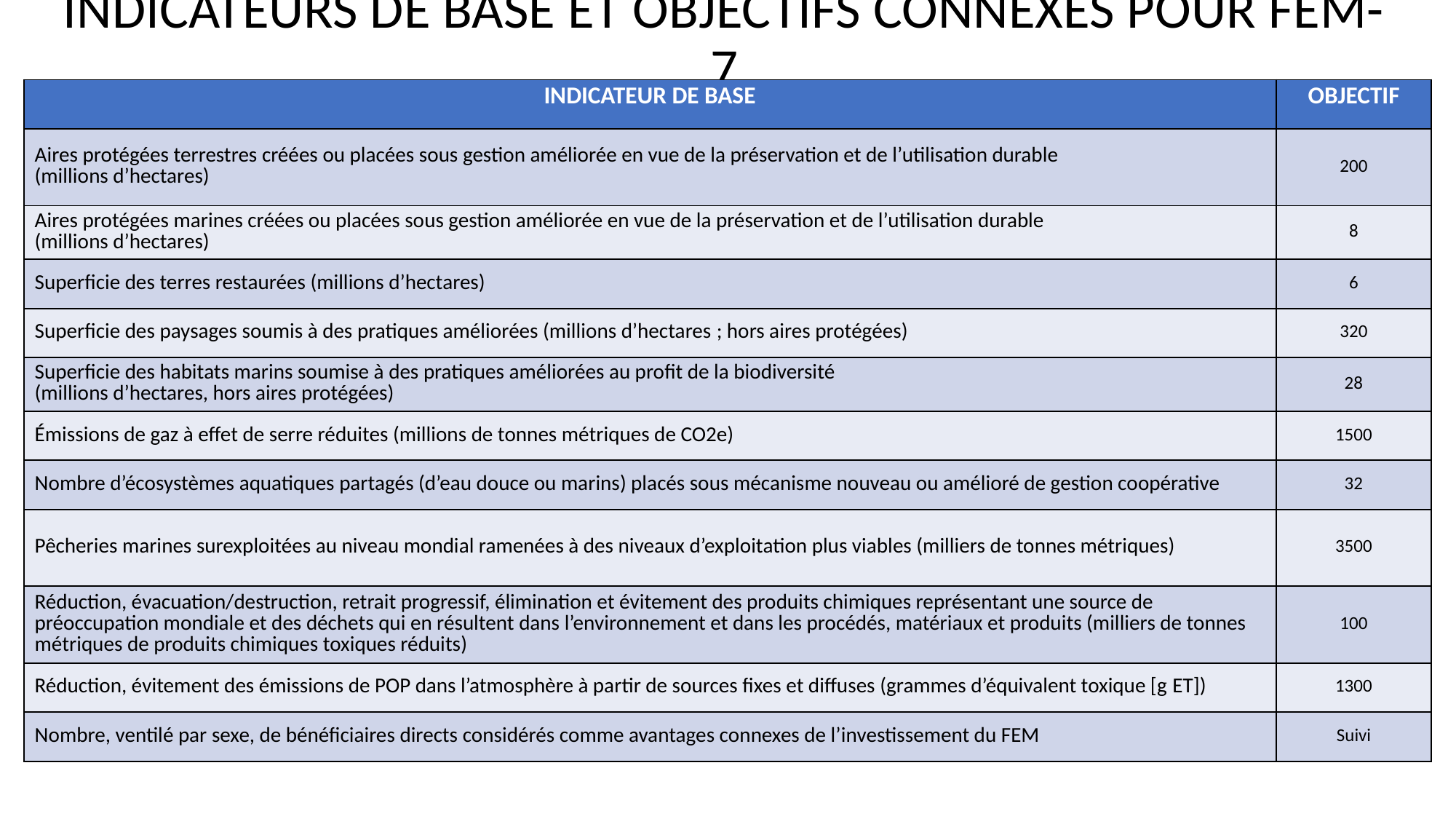

# INDICATEURS DE BASE ET OBJECTIFS CONNEXES POUR FEM-7
| INDICATEUR DE BASE | OBJECTIF |
| --- | --- |
| Aires protégées terrestres créées ou placées sous gestion améliorée en vue de la préservation et de l’utilisation durable (millions d’hectares) | 200 |
| Aires protégées marines créées ou placées sous gestion améliorée en vue de la préservation et de l’utilisation durable (millions d’hectares) | 8 |
| Superficie des terres restaurées (millions d’hectares) | 6 |
| Superficie des paysages soumis à des pratiques améliorées (millions d’hectares ; hors aires protégées) | 320 |
| Superficie des habitats marins soumise à des pratiques améliorées au profit de la biodiversité (millions d’hectares, hors aires protégées) | 28 |
| Émissions de gaz à effet de serre réduites (millions de tonnes métriques de CO2e) | 1500 |
| Nombre d’écosystèmes aquatiques partagés (d’eau douce ou marins) placés sous mécanisme nouveau ou amélioré de gestion coopérative | 32 |
| Pêcheries marines surexploitées au niveau mondial ramenées à des niveaux d’exploitation plus viables (milliers de tonnes métriques) | 3500 |
| Réduction, évacuation/destruction, retrait progressif, élimination et évitement des produits chimiques représentant une source de préoccupation mondiale et des déchets qui en résultent dans l’environnement et dans les procédés, matériaux et produits (milliers de tonnes métriques de produits chimiques toxiques réduits) | 100 |
| Réduction, évitement des émissions de POP dans l’atmosphère à partir de sources fixes et diffuses (grammes d’équivalent toxique [g ET]) | 1300 |
| Nombre, ventilé par sexe, de bénéficiaires directs considérés comme avantages connexes de l’investissement du FEM | Suivi |